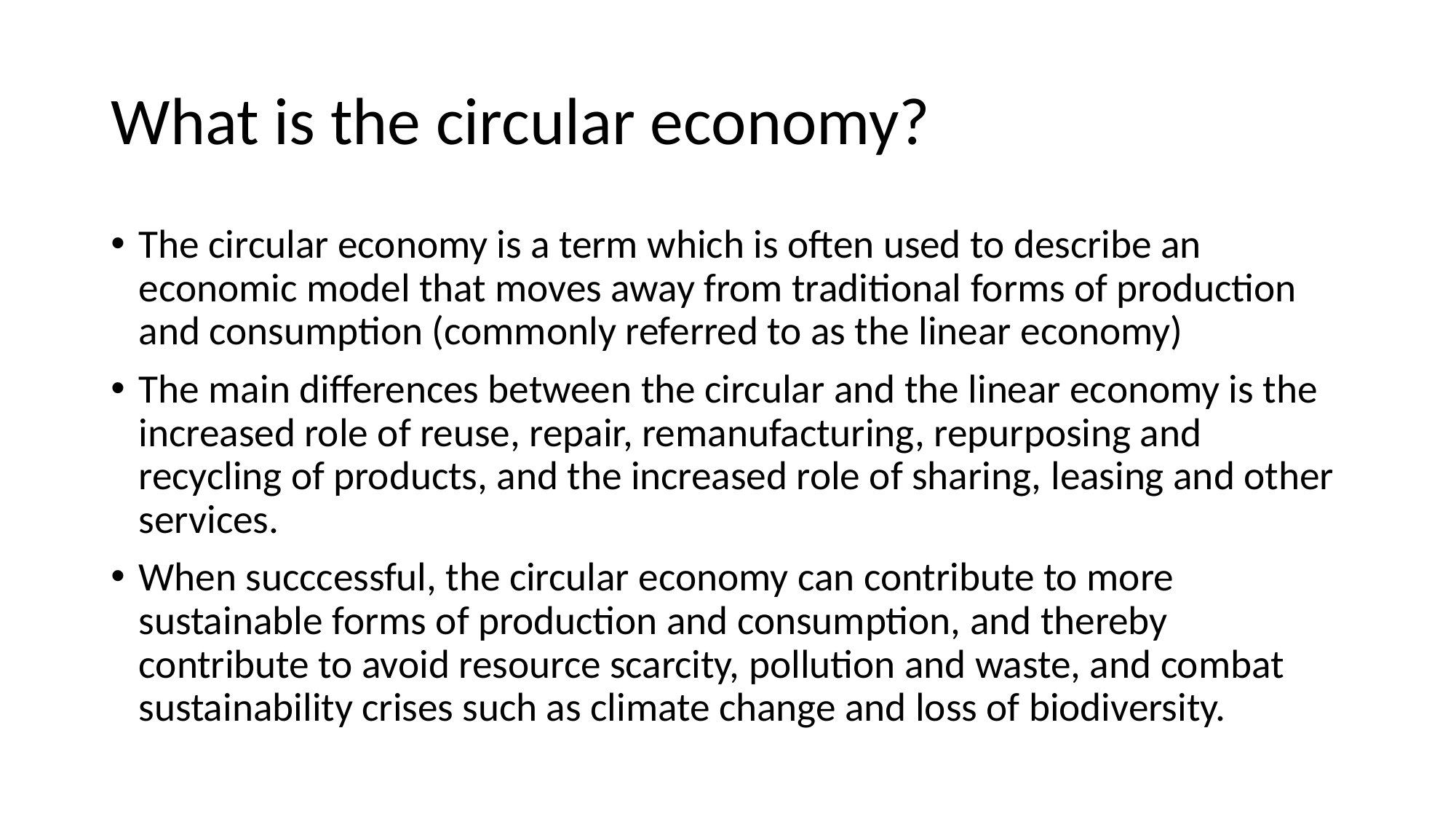

# What is the circular economy?
The circular economy is a term which is often used to describe an economic model that moves away from traditional forms of production and consumption (commonly referred to as the linear economy)
The main differences between the circular and the linear economy is the increased role of reuse, repair, remanufacturing, repurposing and recycling of products, and the increased role of sharing, leasing and other services.
When succcessful, the circular economy can contribute to more sustainable forms of production and consumption, and thereby contribute to avoid resource scarcity, pollution and waste, and combat sustainability crises such as climate change and loss of biodiversity.